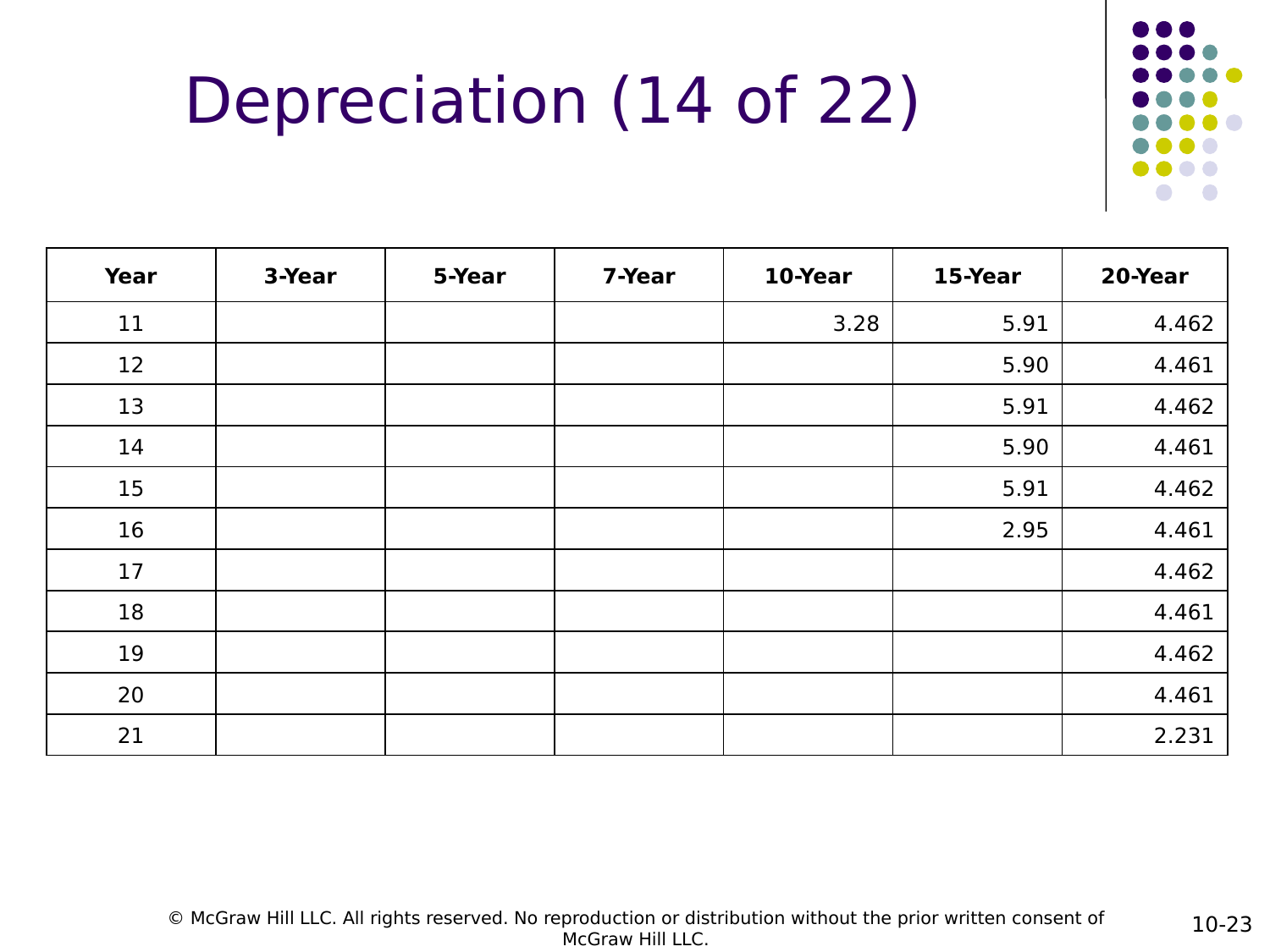

# Depreciation (14 of 22)
| Year | 3-Year | 5-Year | 7-Year | 10-Year | 15-Year | 20-Year |
| --- | --- | --- | --- | --- | --- | --- |
| 11 |  |  |  | 3.28 | 5.91 | 4.462 |
| 12 |  |  |  |  | 5.90 | 4.461 |
| 13 |  |  |  |  | 5.91 | 4.462 |
| 14 |  |  |  |  | 5.90 | 4.461 |
| 15 |  |  |  |  | 5.91 | 4.462 |
| 16 |  |  |  |  | 2.95 | 4.461 |
| 17 |  |  |  |  |  | 4.462 |
| 18 |  |  |  |  |  | 4.461 |
| 19 |  |  |  |  |  | 4.462 |
| 20 |  |  |  |  |  | 4.461 |
| 21 |  |  |  |  |  | 2.231 |
10-23